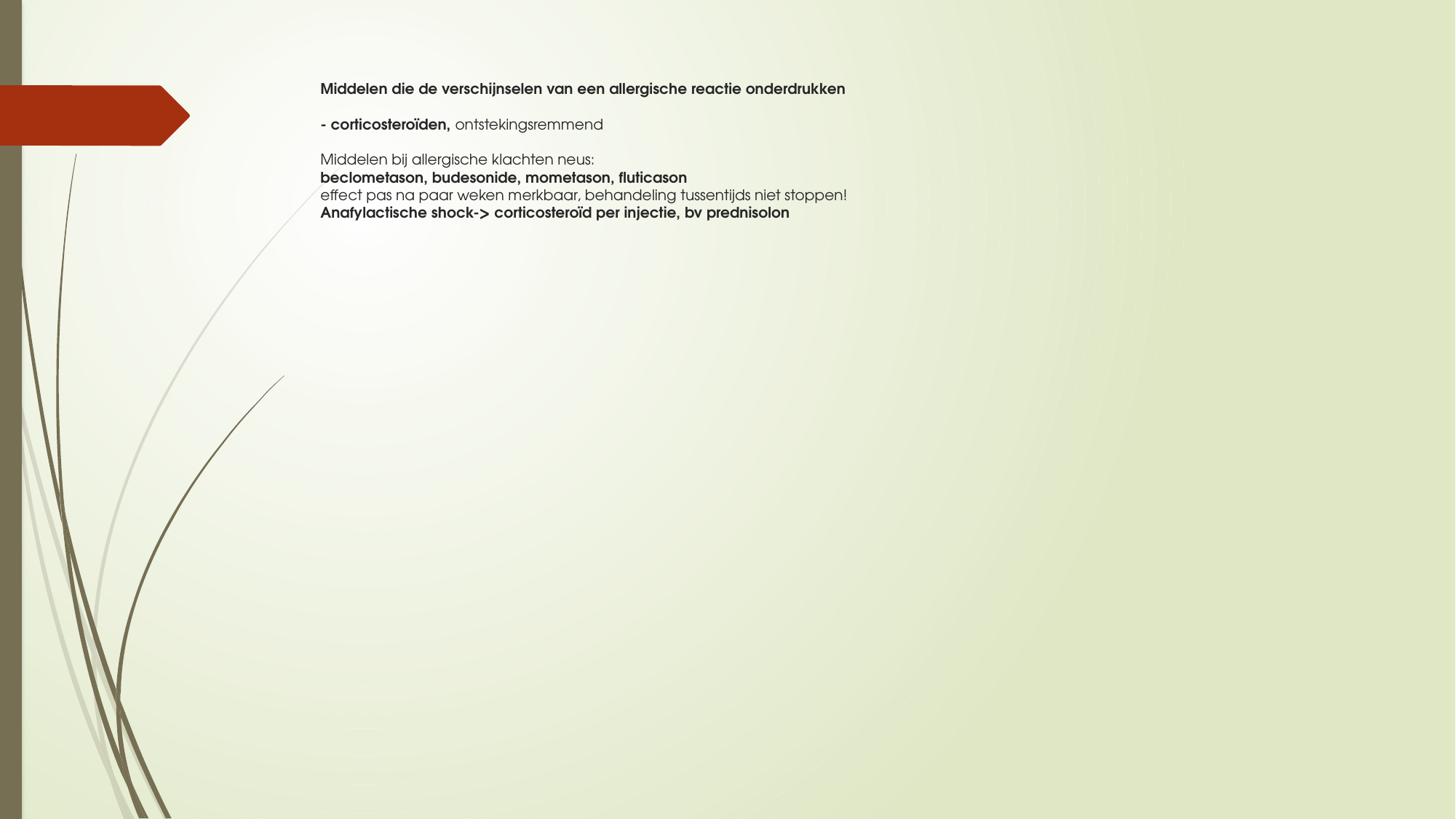

# Middelen die de verschijnselen van een allergische reactie onderdrukken - corticosteroïden, ontstekingsremmend Middelen bij allergische klachten neus: beclometason, budesonide, mometason, fluticason effect pas na paar weken merkbaar, behandeling tussentijds niet stoppen! Anafylactische shock-> corticosteroïd per injectie, bv prednisolon